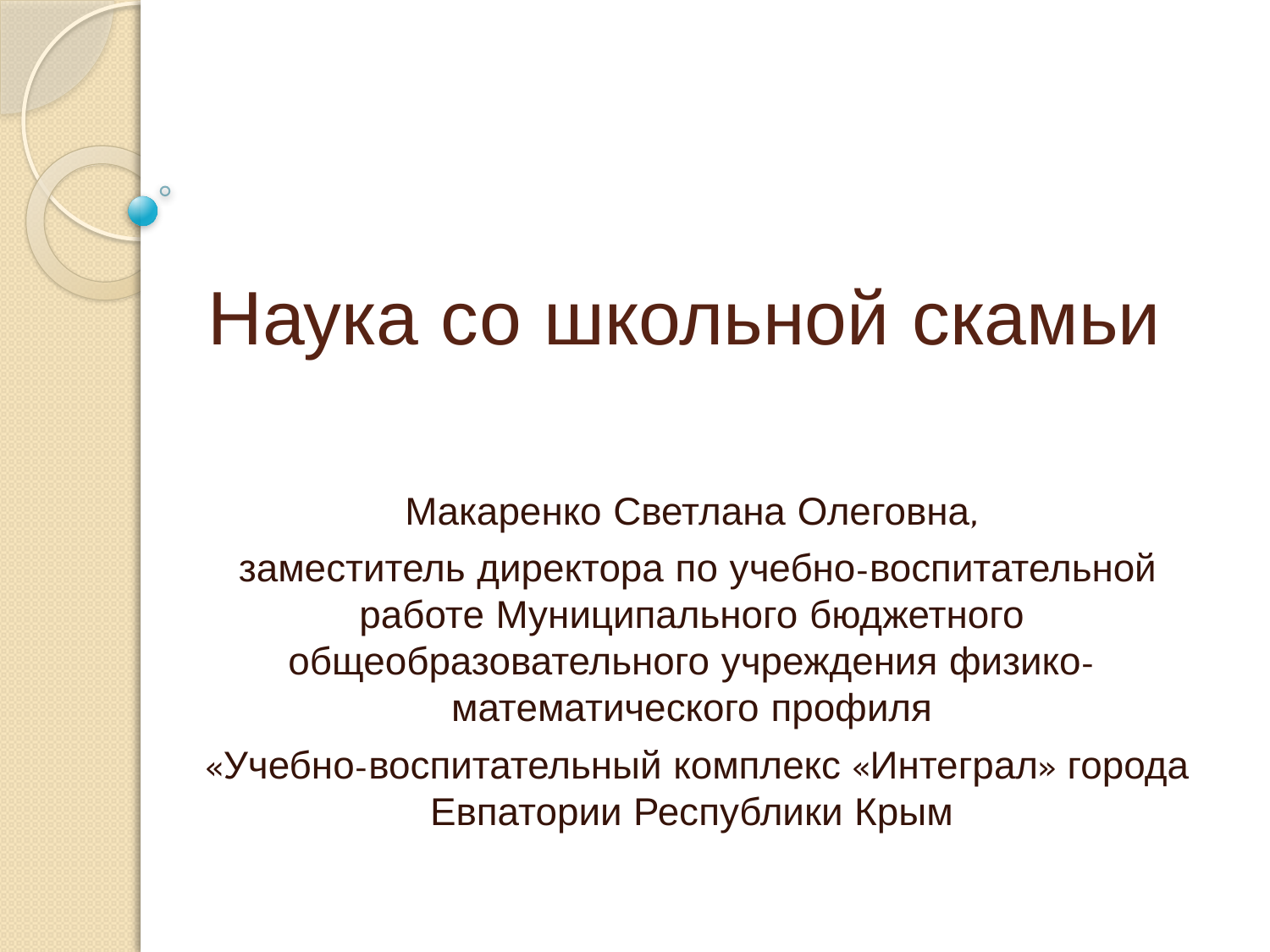

# Наука со школьной скамьи
Макаренко Светлана Олеговна,
 заместитель директора по учебно-воспитательной работе Муниципального бюджетного общеобразовательного учреждения физико-математического профиля
 «Учебно-воспитательный комплекс «Интеграл» города Евпатории Республики Крым